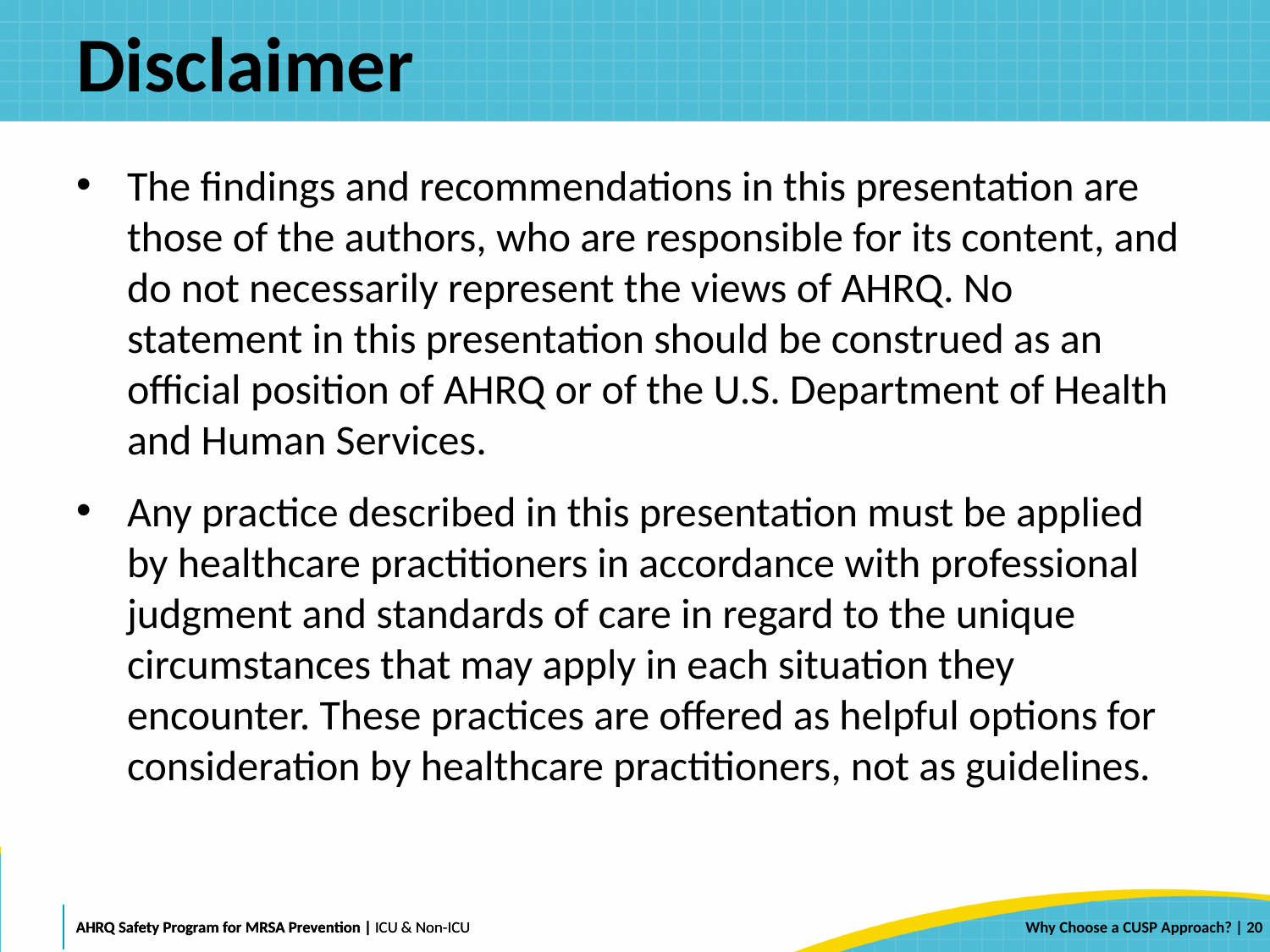

# Disclaimer
The findings and recommendations in this presentation are those of the authors, who are responsible for its content, and do not necessarily represent the views of AHRQ. No statement in this presentation should be construed as an official position of AHRQ or of the U.S. Department of Health and Human Services.
Any practice described in this presentation must be applied by healthcare practitioners in accordance with professional judgment and standards of care in regard to the unique circumstances that may apply in each situation they encounter. These practices are offered as helpful options for consideration by healthcare practitioners, not as guidelines.
 | 20